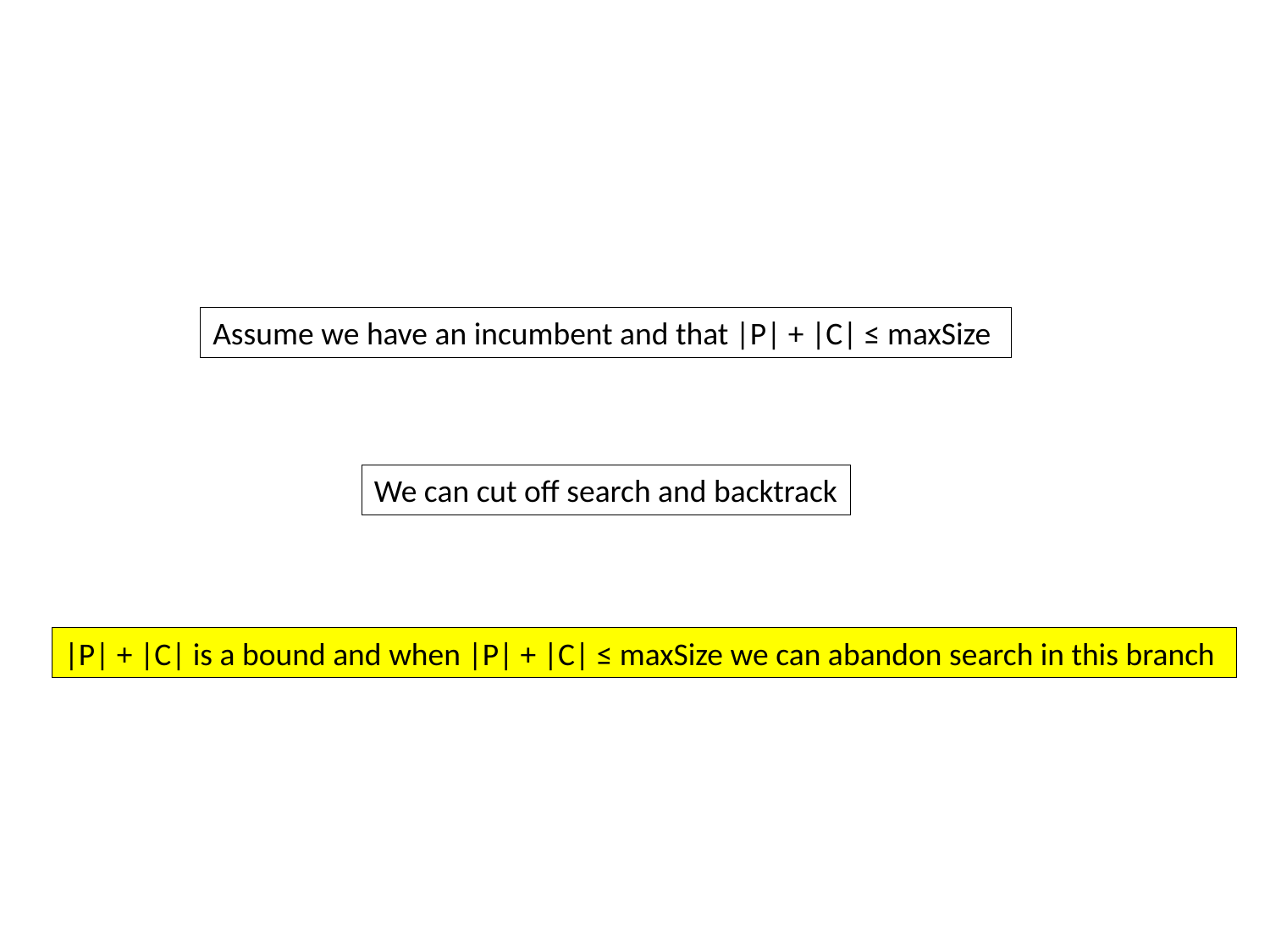

Assume we have an incumbent and that |P| + |C| ≤ maxSize
We can cut off search and backtrack
|P| + |C| is a bound and when |P| + |C| ≤ maxSize we can abandon search in this branch